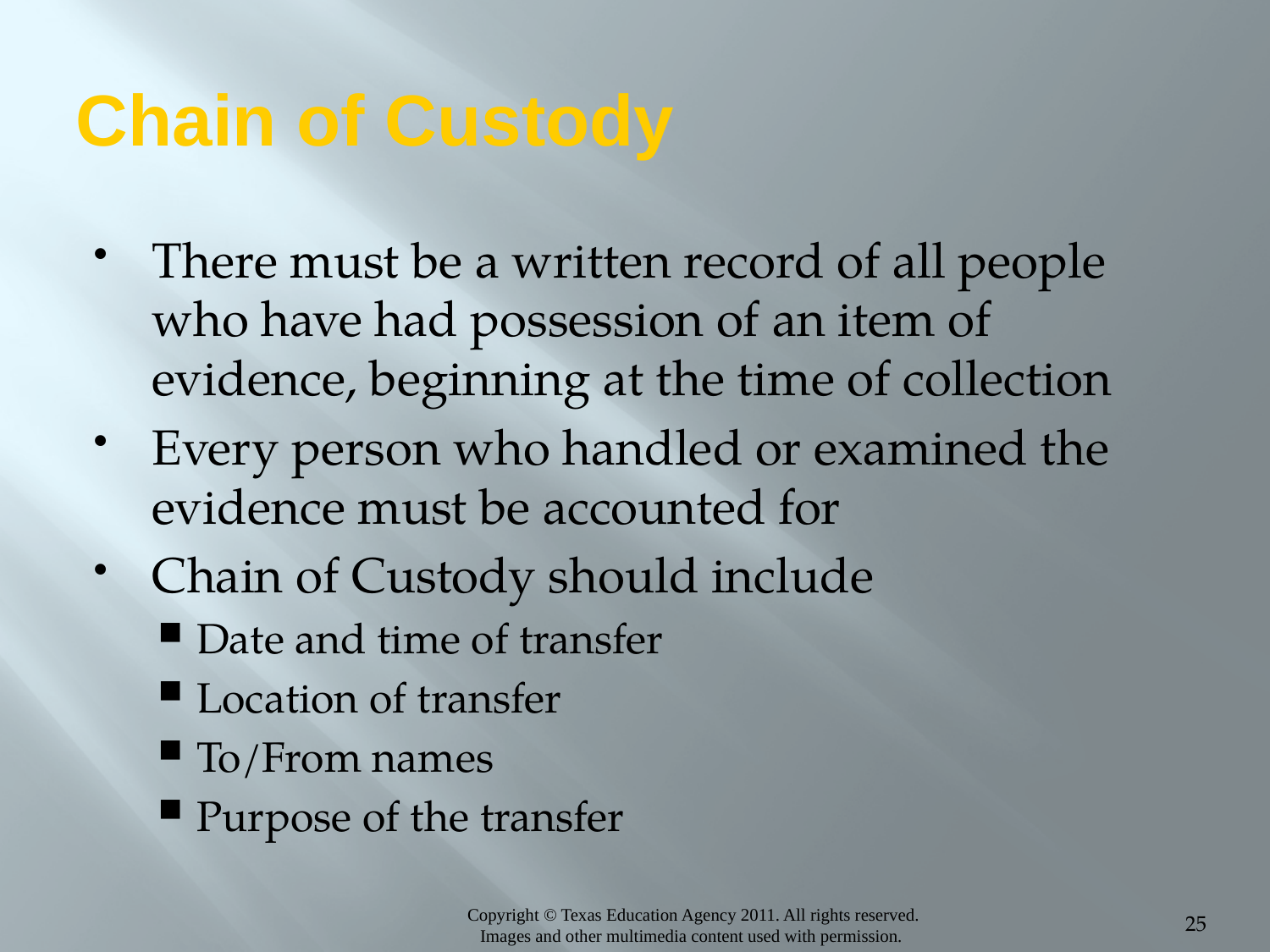

# Chain of Custody
There must be a written record of all people who have had possession of an item of evidence, beginning at the time of collection
Every person who handled or examined the evidence must be accounted for
Chain of Custody should include
Date and time of transfer
Location of transfer
To/From names
Purpose of the transfer
25